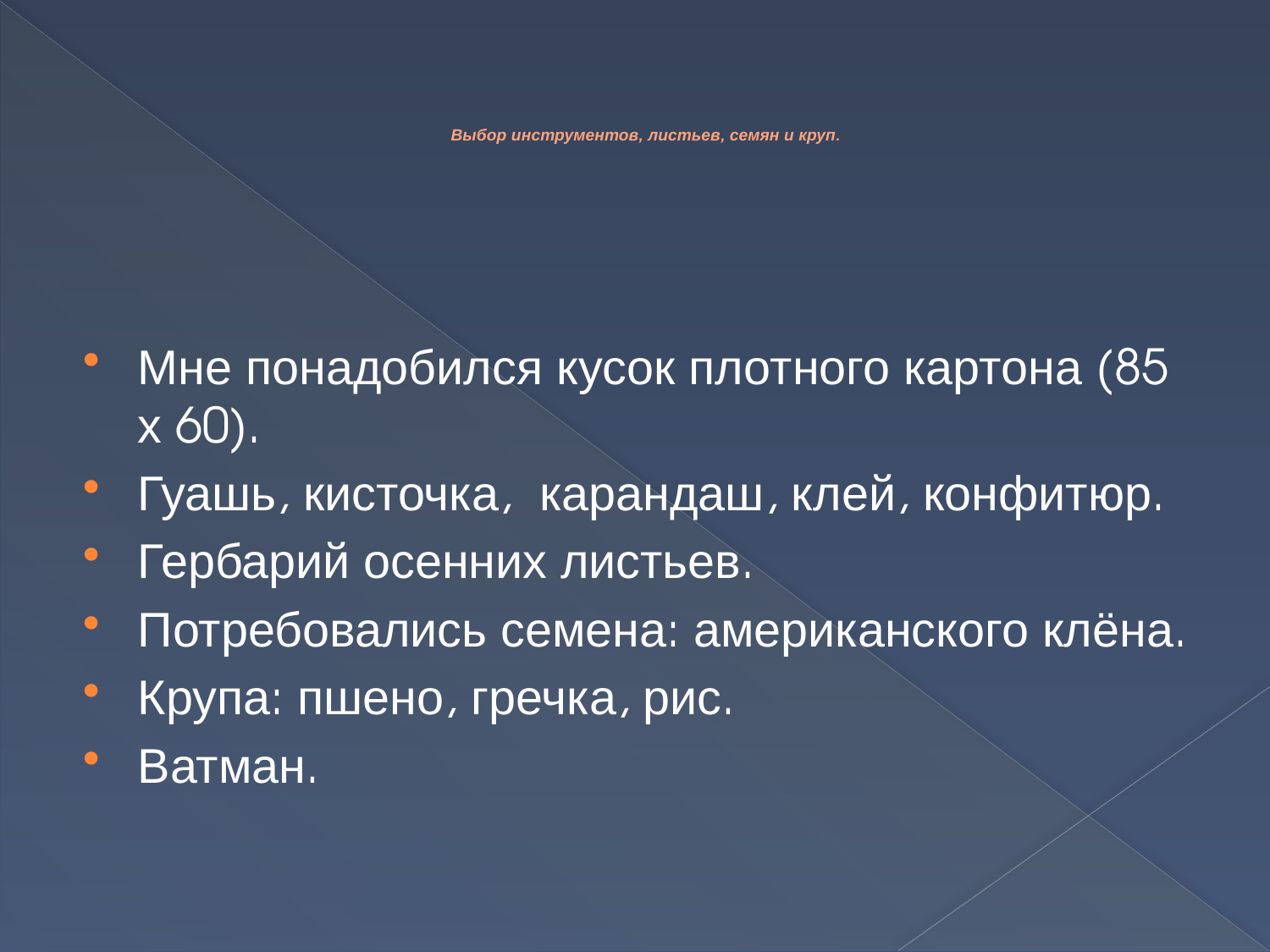

# Выбор инструментов, листьев, семян и круп.

Мне понадобился кусок плотного картона (85 х 60).
Гуашь, кисточка,  карандаш, клей, конфитюр.
Гербарий осенних листьев.
Потребовались семена: американского клёна.
Крупа: пшено, гречка, рис.
Ватман.